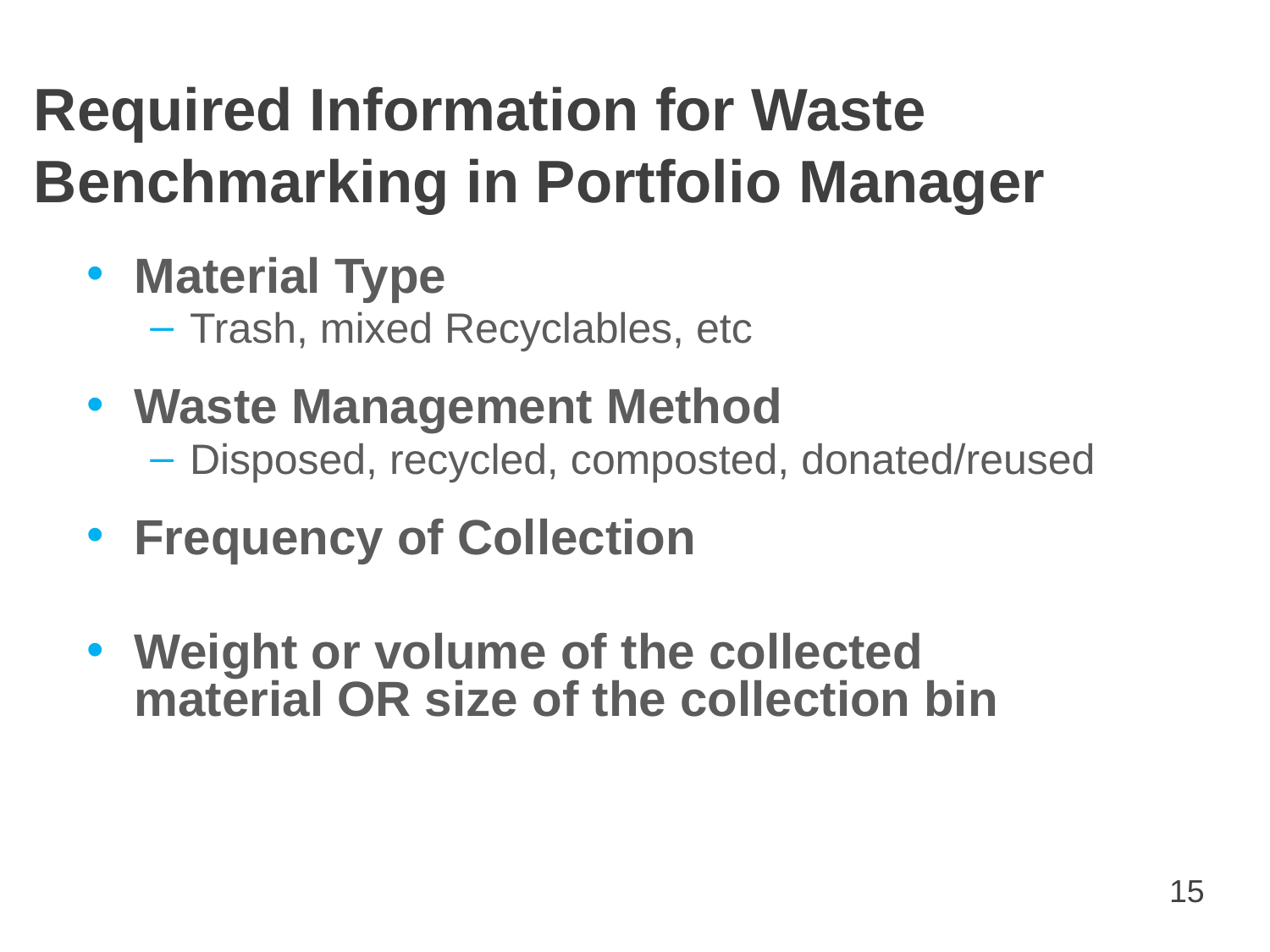

Required Information for Waste Benchmarking in Portfolio Manager

Material Type
Trash, mixed Recyclables, etc

Waste Management Method
Disposed, recycled, composted, donated/reused

Frequency of Collection

Weight or volume of the collected material OR size of the collection bin